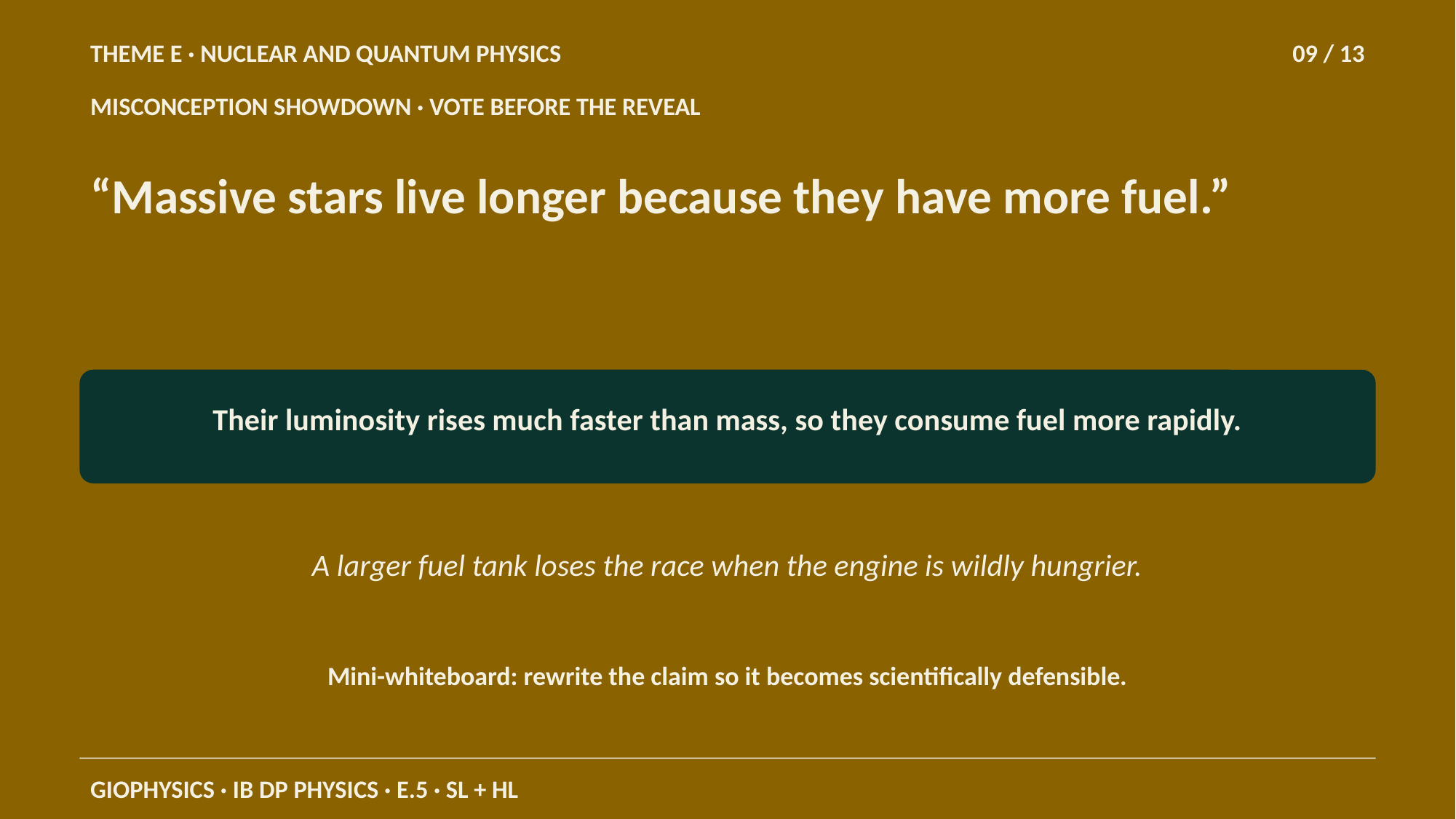

THEME E · NUCLEAR AND QUANTUM PHYSICS
09 / 13
MISCONCEPTION SHOWDOWN · VOTE BEFORE THE REVEAL
“Massive stars live longer because they have more fuel.”

Their luminosity rises much faster than mass, so they consume fuel more rapidly.
A larger fuel tank loses the race when the engine is wildly hungrier.
Mini-whiteboard: rewrite the claim so it becomes scientifically defensible.

GIOPHYSICS · IB DP PHYSICS · E.5 · SL + HL